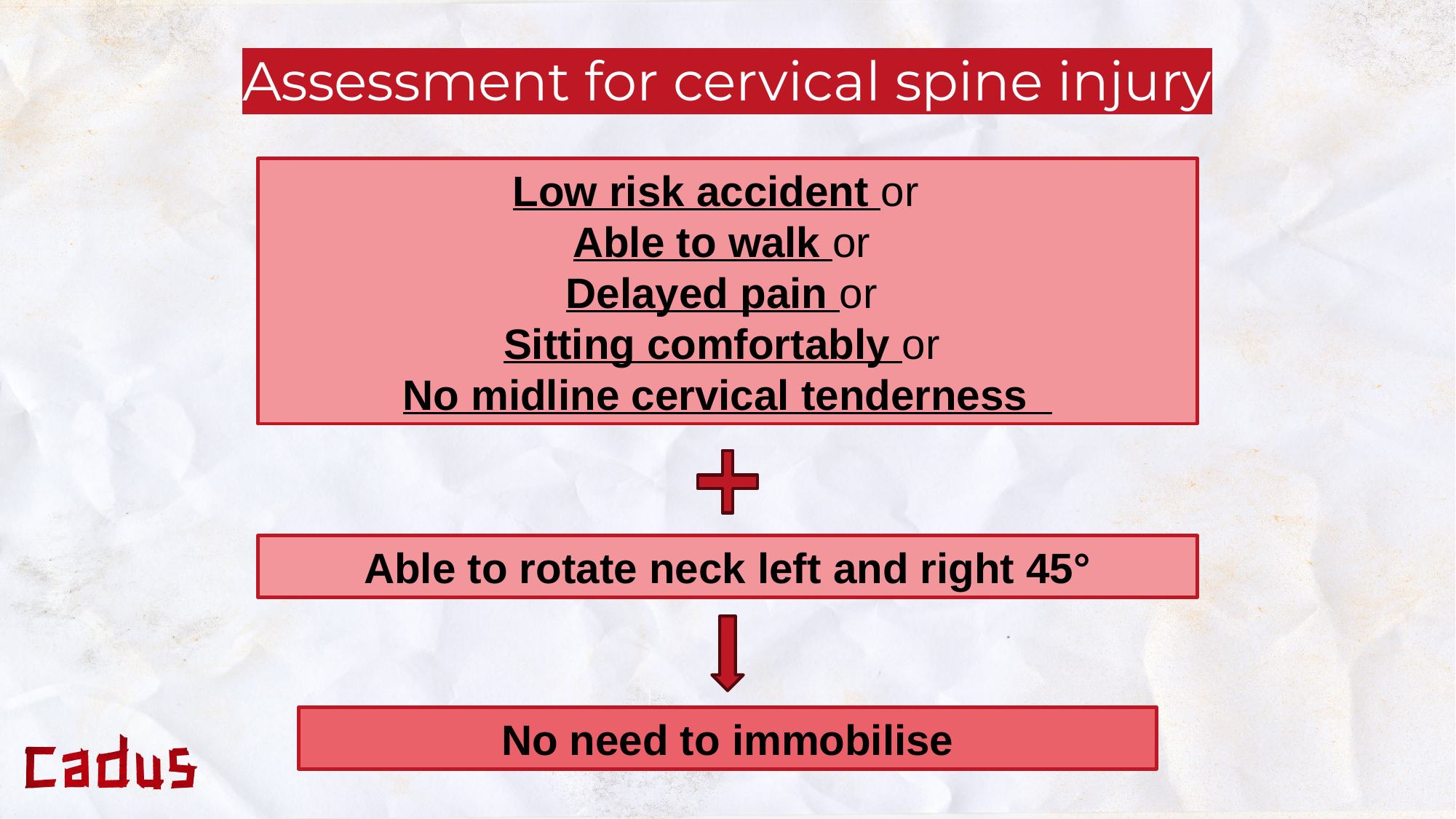

# Assessment for cervical spine injury
Low risk accident or
Able to walk or
Delayed pain or
Sitting comfortably or
No midline cervical tenderness

Able to rotate neck left and right 45°

No need to immobilise